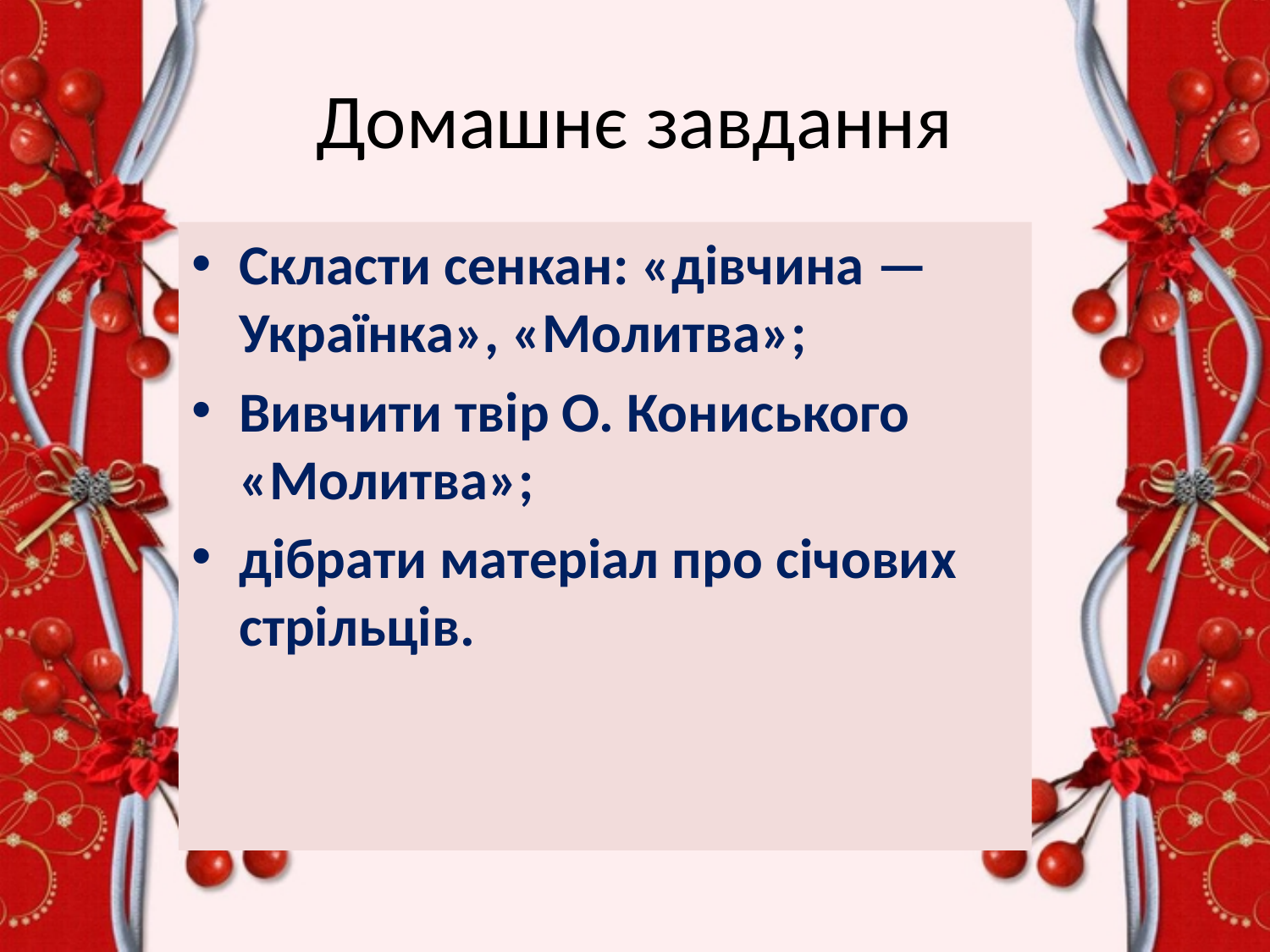

# Домашнє завдання
Скласти сенкан: «дівчина — Українка», «Молитва»;
Вивчити твір О. Кониського «Молитва»;
дібрати матеріал про січових стрільців.